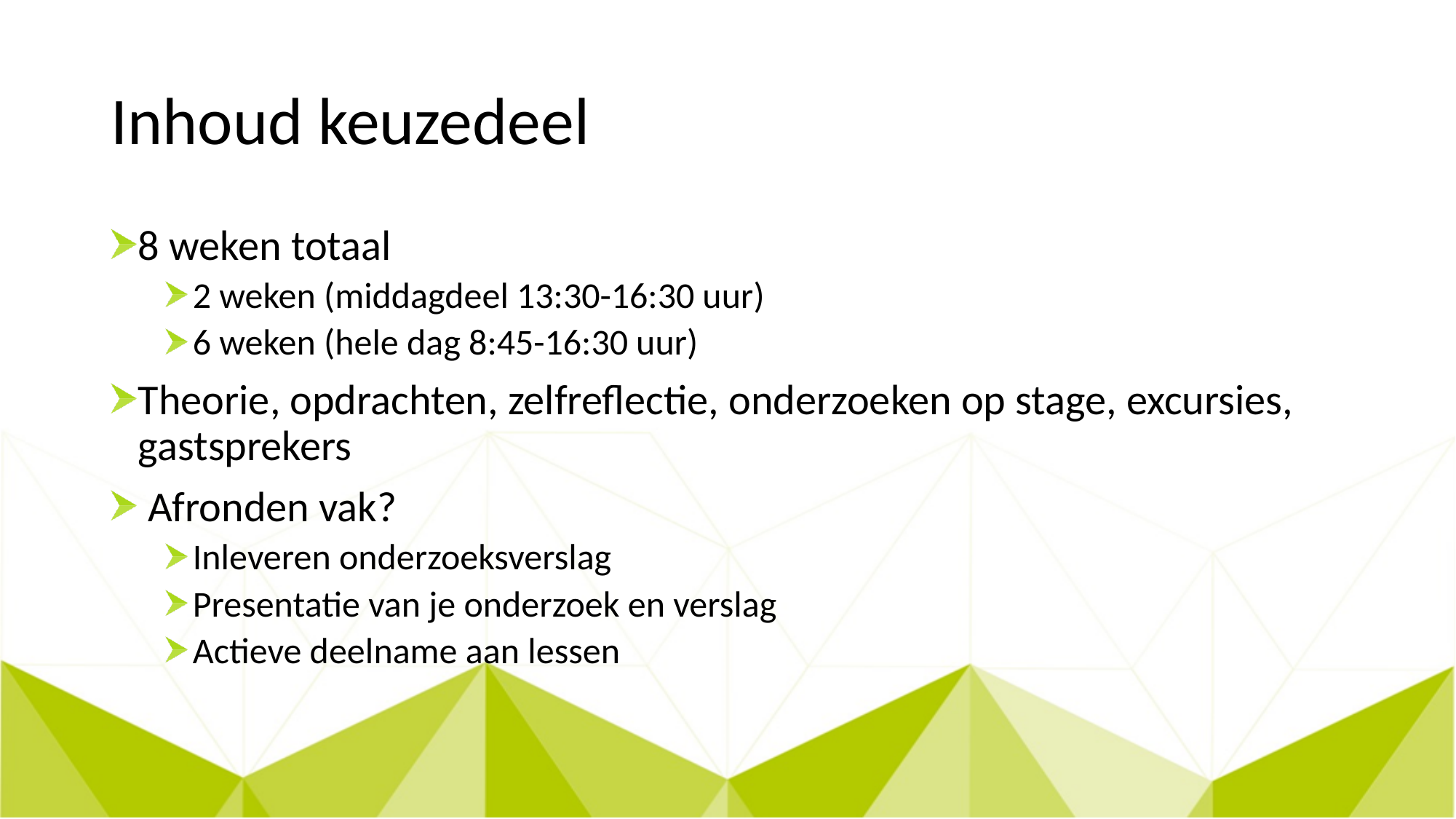

# Inhoud keuzedeel
8 weken totaal
2 weken (middagdeel 13:30-16:30 uur)
6 weken (hele dag 8:45-16:30 uur)
Theorie, opdrachten, zelfreflectie, onderzoeken op stage, excursies, gastsprekers
 Afronden vak?
Inleveren onderzoeksverslag
Presentatie van je onderzoek en verslag
Actieve deelname aan lessen